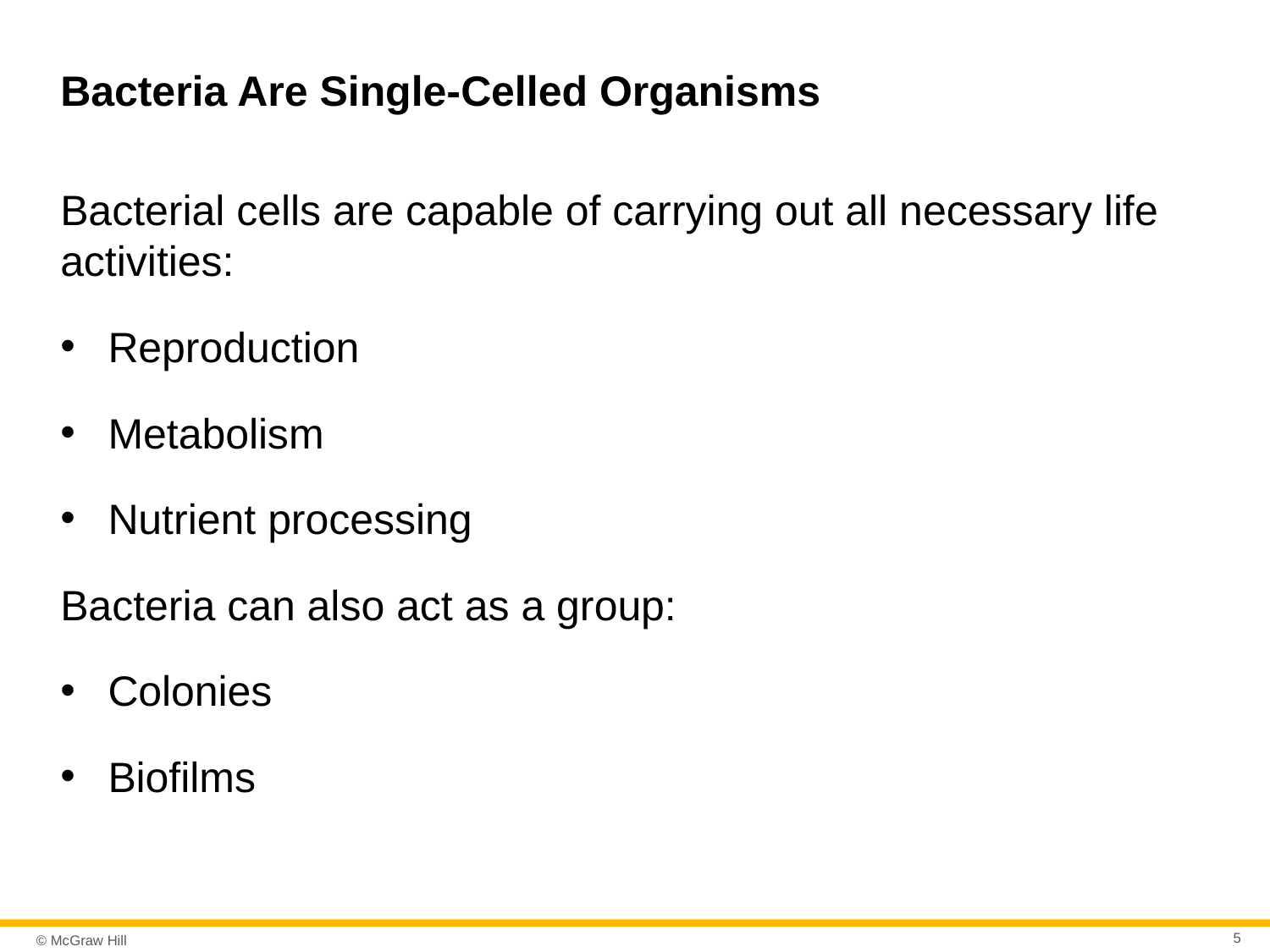

# Bacteria Are Single-Celled Organisms
Bacterial cells are capable of carrying out all necessary life activities:
Reproduction
Metabolism
Nutrient processing
Bacteria can also act as a group:
Colonies
Biofilms